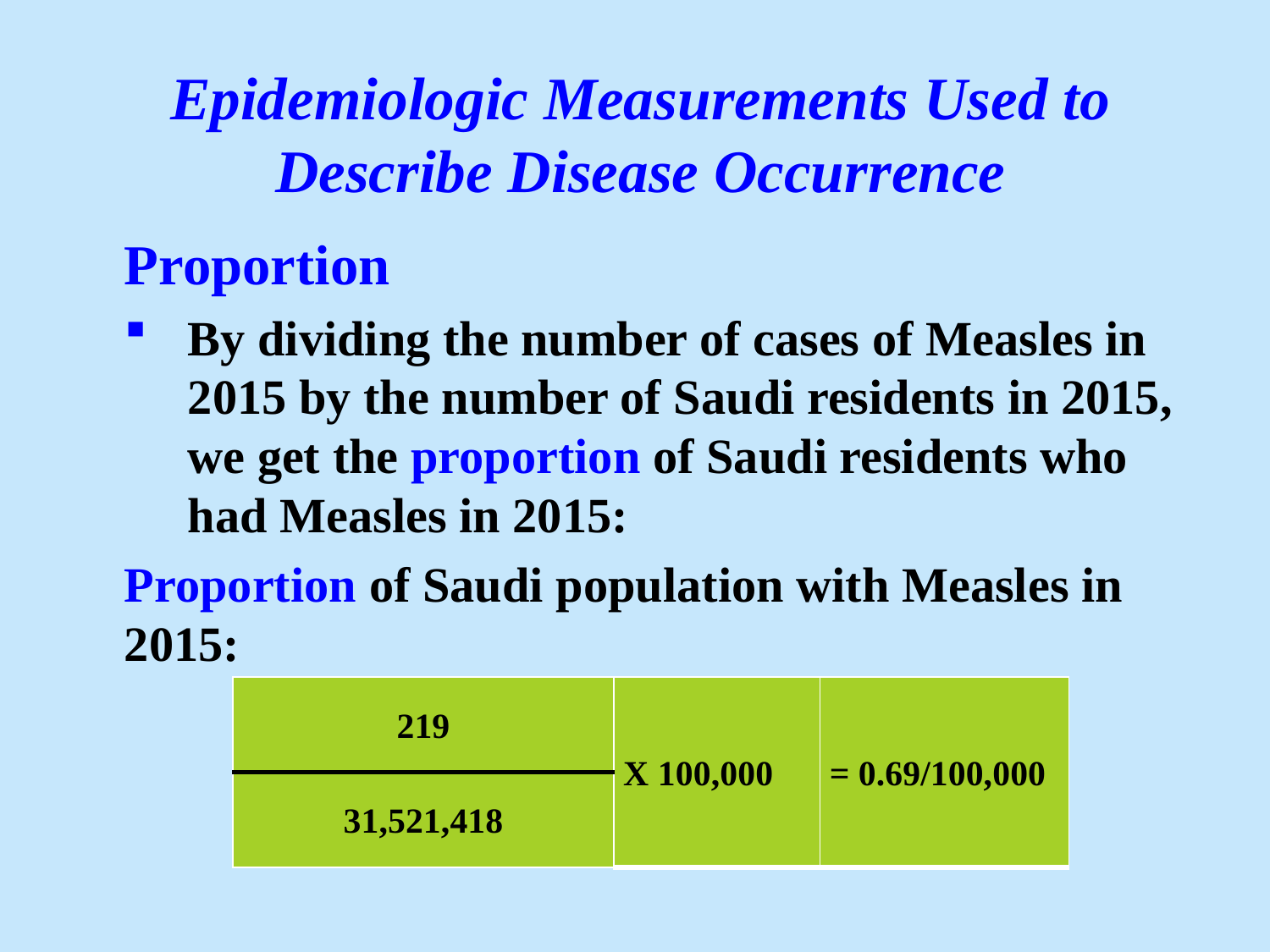

# Epidemiologic Measurements Used to Describe Disease Occurrence
Proportion
By dividing the number of cases of Measles in 2015 by the number of Saudi residents in 2015, we get the proportion of Saudi residents who had Measles in 2015:
Proportion of Saudi population with Measles in 2015:

| 219 | X 100,000 | = 0.69/100,000 |
| --- | --- | --- |
| 31,521,418 |  |  |